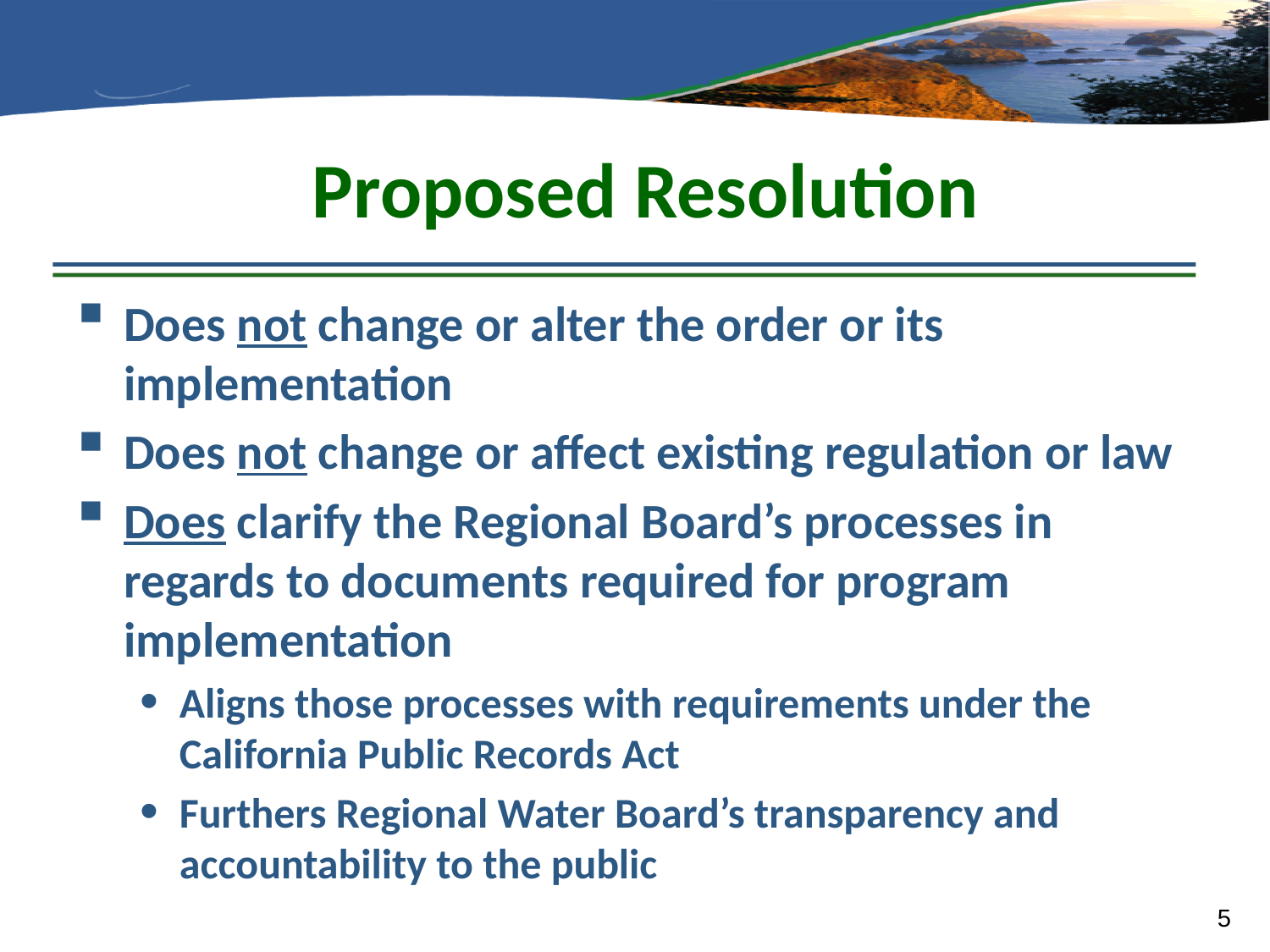

# Proposed Resolution

Does not change or alter the order or its implementation
Does not change or affect existing regulation or law
Does clarify the Regional Board’s processes in regards to documents required for program implementation
Aligns those processes with requirements under the California Public Records Act
Furthers Regional Water Board’s transparency and accountability to the public

5